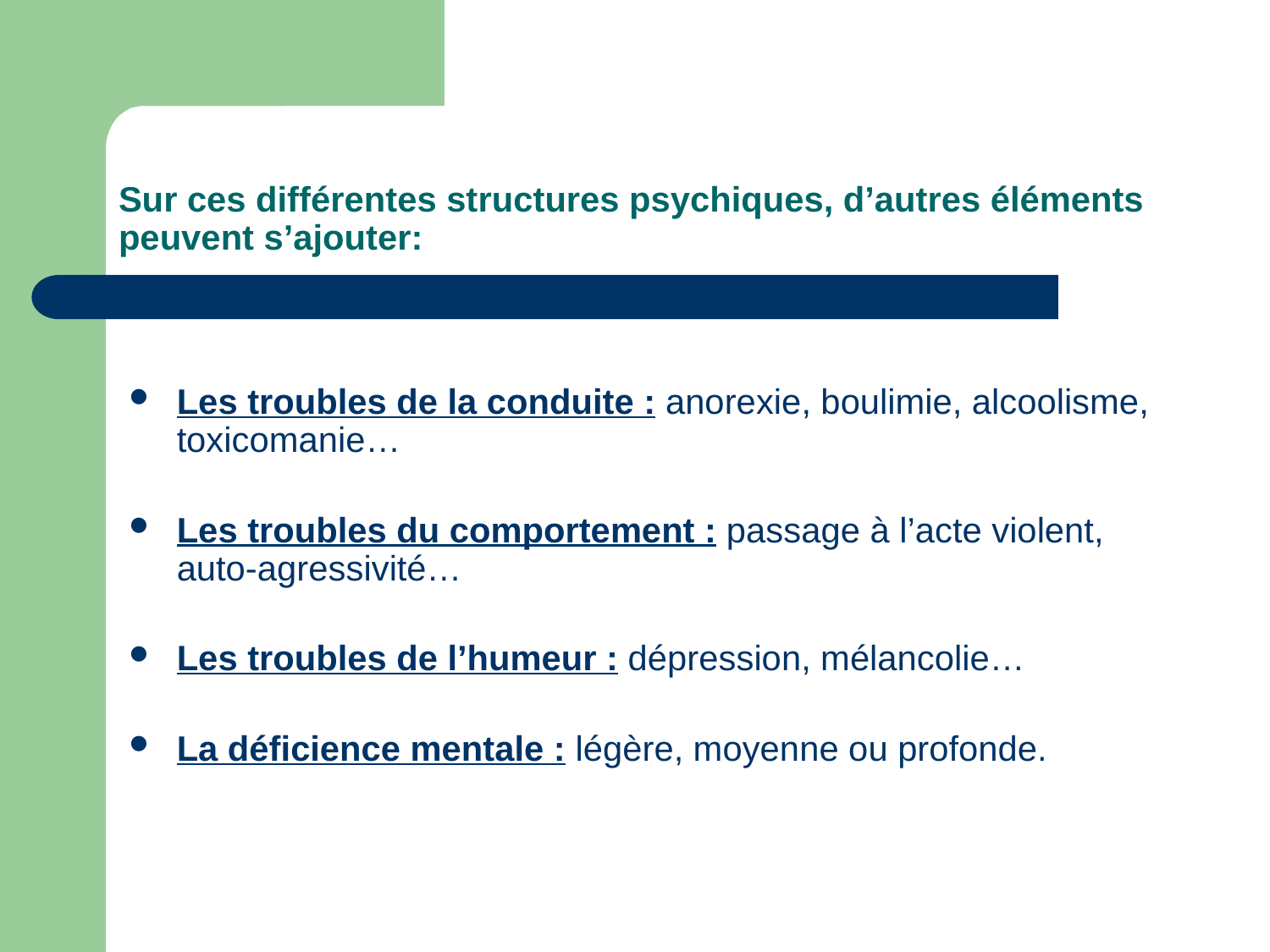

# Sur ces différentes structures psychiques, d’autres éléments peuvent s’ajouter:

Les troubles de la conduite : anorexie, boulimie, alcoolisme, toxicomanie…

Les troubles du comportement : passage à l’acte violent, auto-agressivité…

Les troubles de l’humeur : dépression, mélancolie…

La déficience mentale : légère, moyenne ou profonde.